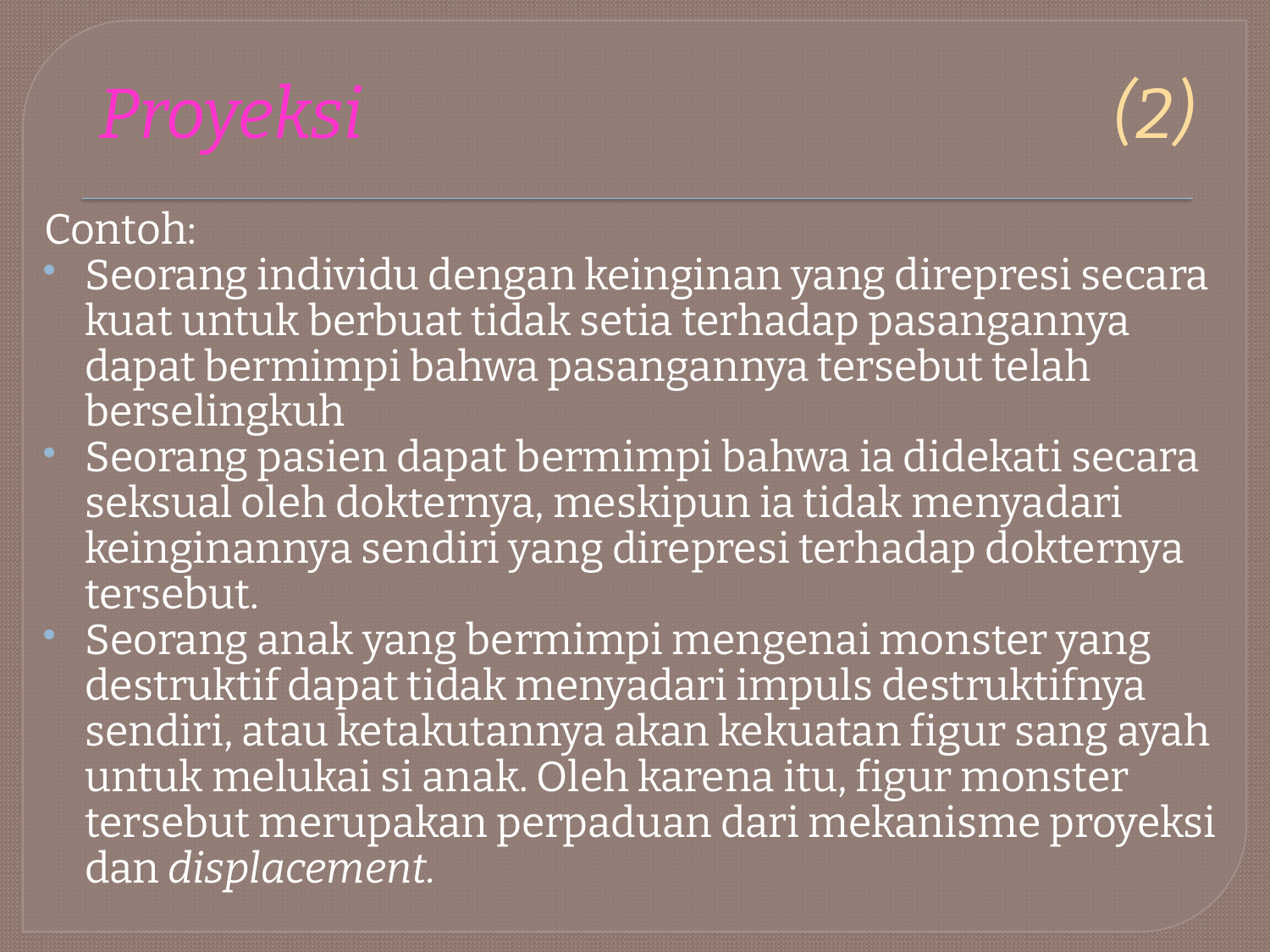

# Proyeksi						(2)
Contoh:
Seorang individu dengan keinginan yang direpresi secara kuat untuk berbuat tidak setia terhadap pasangannya dapat bermimpi bahwa pasangannya tersebut telah berselingkuh
Seorang pasien dapat bermimpi bahwa ia didekati secara seksual oleh dokternya, meskipun ia tidak menyadari keinginannya sendiri yang direpresi terhadap dokternya tersebut.
Seorang anak yang bermimpi mengenai monster yang destruktif dapat tidak menyadari impuls destruktifnya sendiri, atau ketakutannya akan kekuatan figur sang ayah untuk melukai si anak. Oleh karena itu, figur monster tersebut merupakan perpaduan dari mekanisme proyeksi dan displacement.